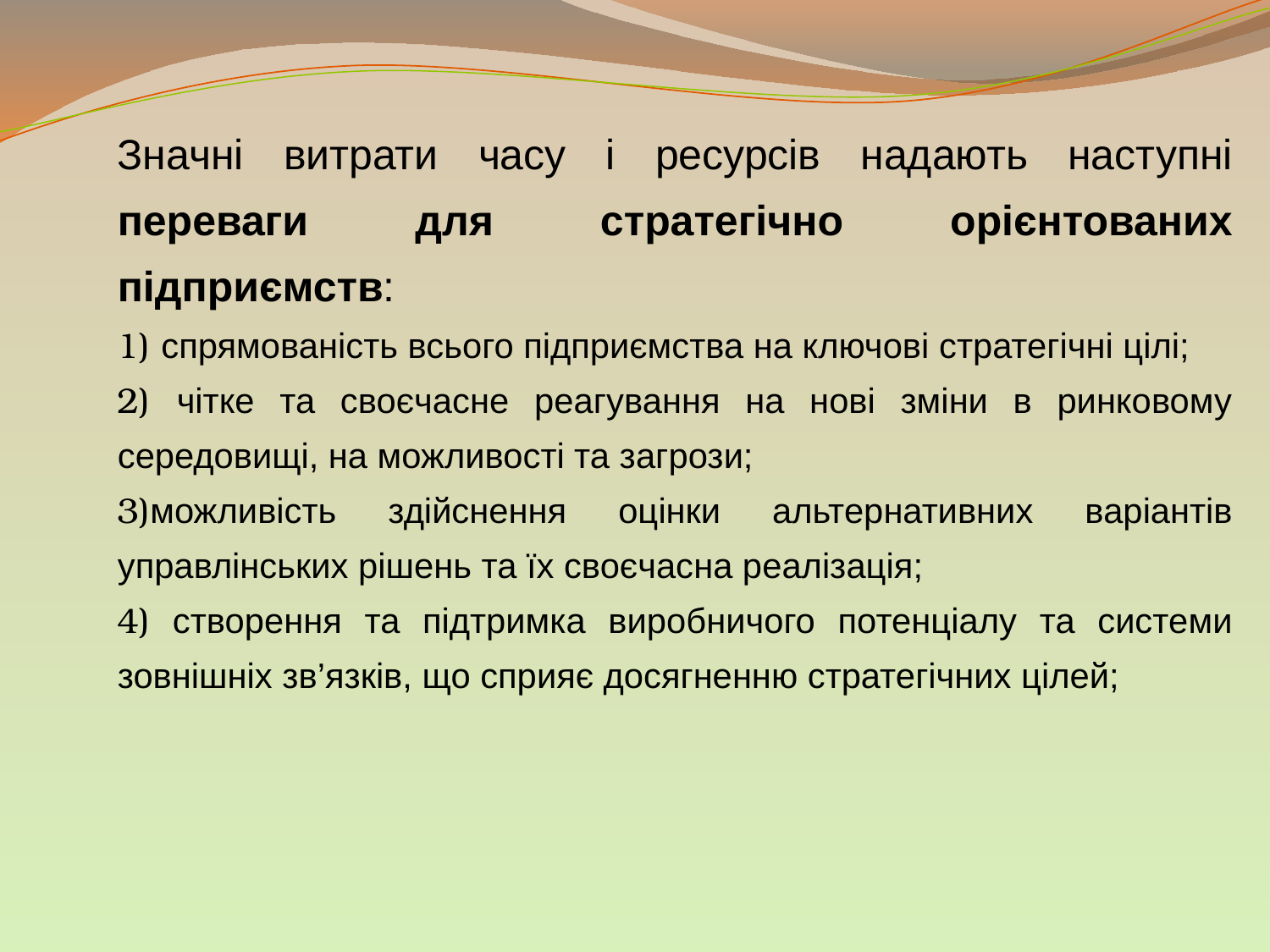

Значні витрати часу і ресурсів надають наступні переваги для стратегічно орієнтованих підприємств:
1) спрямованість всього підприємства на ключові стратегічні цілі;
2) чітке та своєчасне реагування на нові зміни в ринковому середовищі, на можливості та загрози;
3)можливість здійснення оцінки альтернативних варіантів управлінських рішень та їх своєчасна реалізація;
4) створення та підтримка виробничого потенціалу та системи зовнішніх зв’язків, що сприяє досягненню стратегічних цілей;